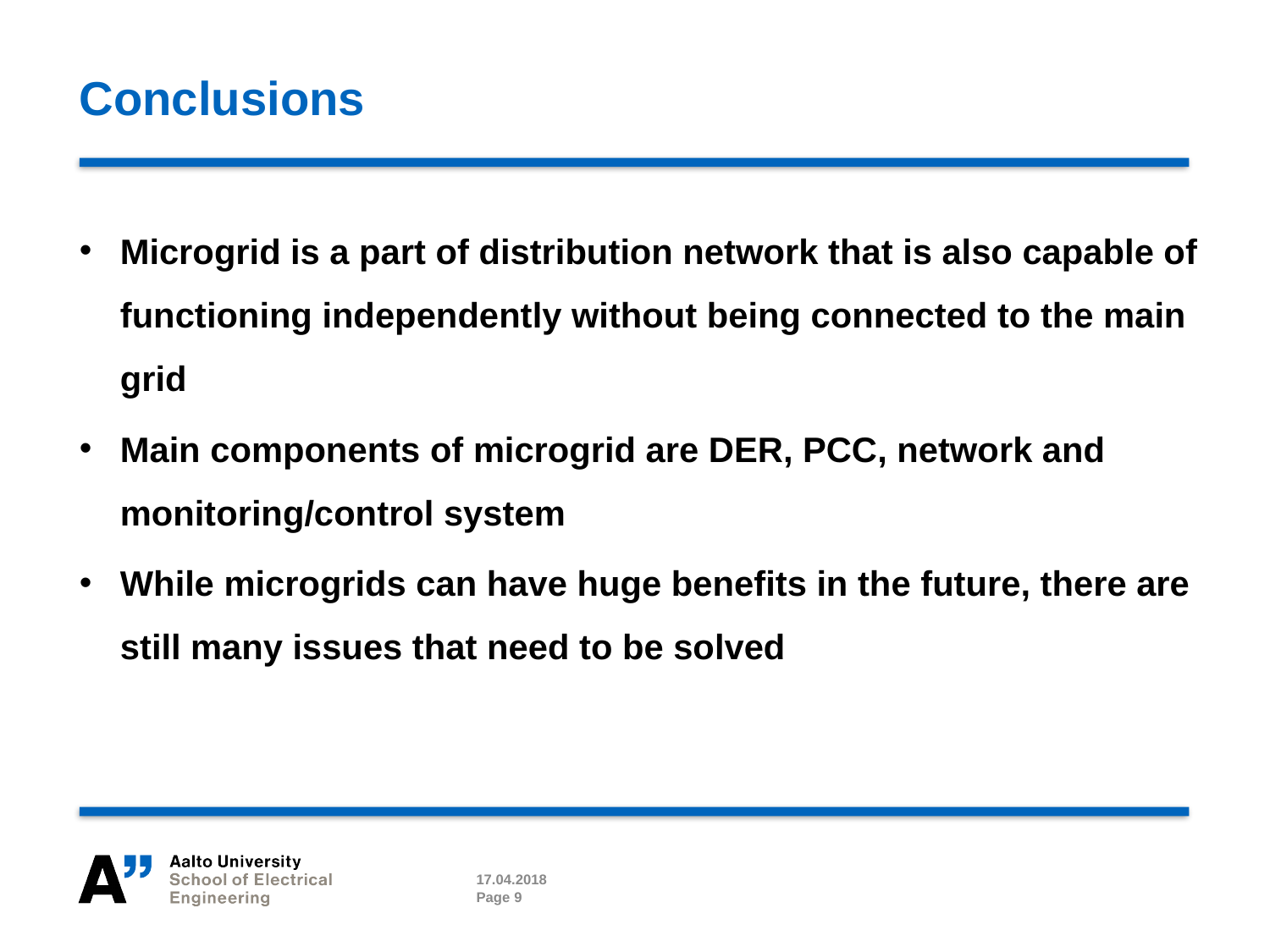

# Conclusions
Microgrid is a part of distribution network that is also capable of functioning independently without being connected to the main grid
Main components of microgrid are DER, PCC, network and monitoring/control system
While microgrids can have huge benefits in the future, there are still many issues that need to be solved

17.04.2018
Page 9